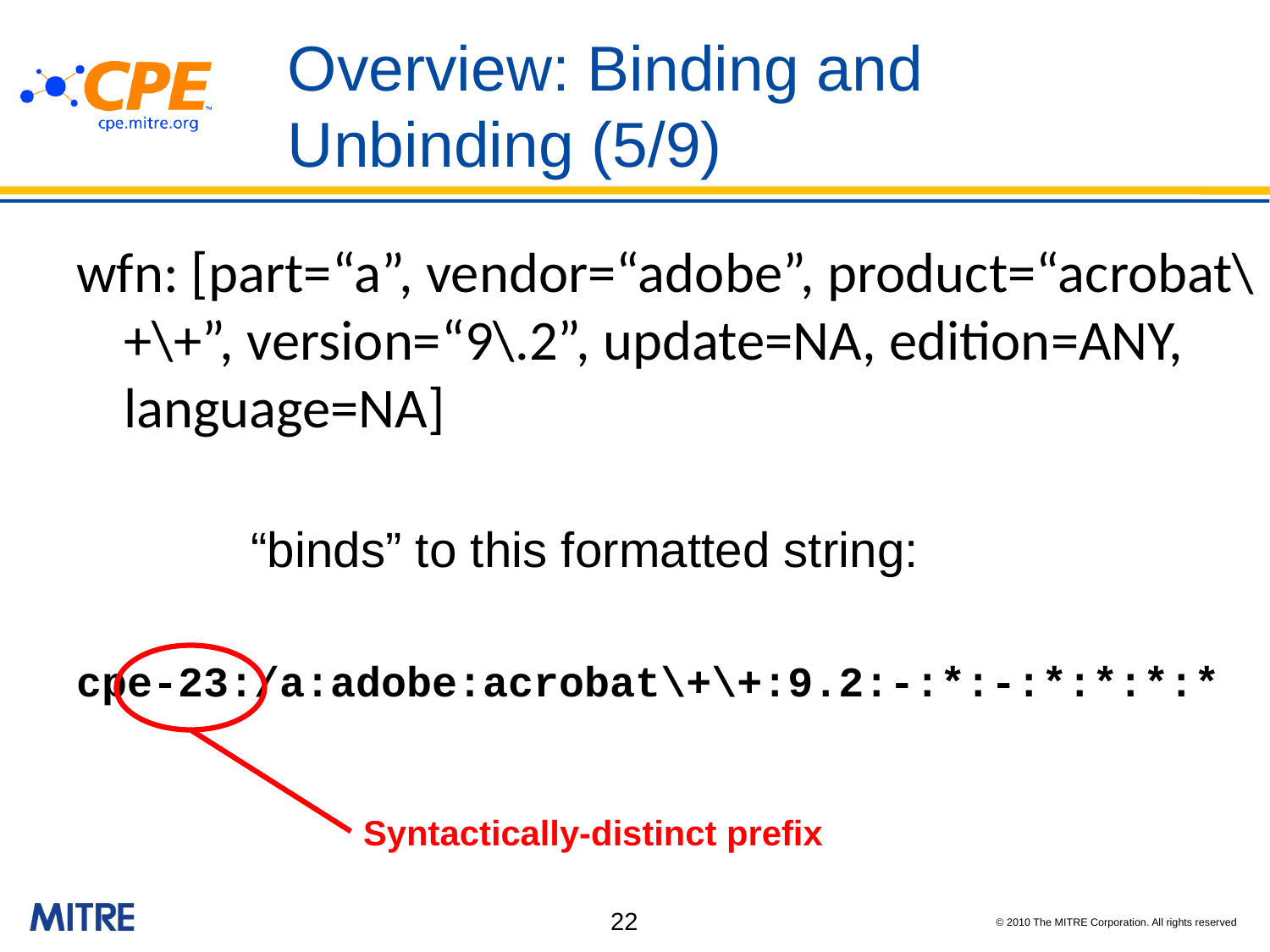

# Overview: Binding and Unbinding (5/9)
wfn: [part=“a”, vendor=“adobe”, product=“acrobat\+\+”, version=“9\.2”, update=NA, edition=ANY, language=NA]

		“binds” to this formatted string:

cpe-23:/a:adobe:acrobat\+\+:9.2:-:*:-:*:*:*:*

Syntactically-distinct prefix
22